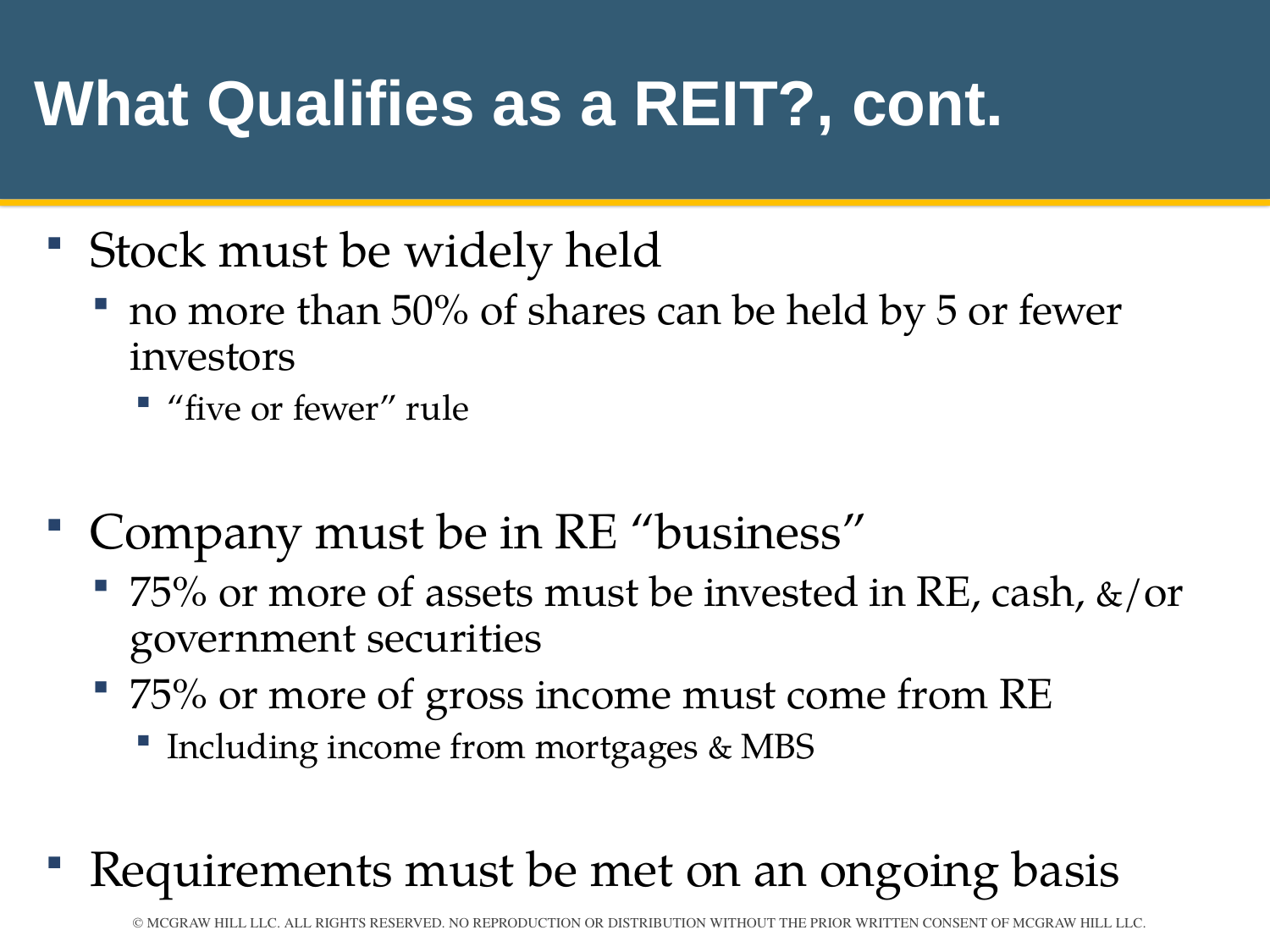

# What Qualifies as a REIT?, cont.
Stock must be widely held
no more than 50% of shares can be held by 5 or fewer investors
“five or fewer” rule

Company must be in RE “business”
75% or more of assets must be invested in RE, cash, &/or government securities
75% or more of gross income must come from RE
Including income from mortgages & MBS

Requirements must be met on an ongoing basis
© MCGRAW HILL LLC. ALL RIGHTS RESERVED. NO REPRODUCTION OR DISTRIBUTION WITHOUT THE PRIOR WRITTEN CONSENT OF MCGRAW HILL LLC.